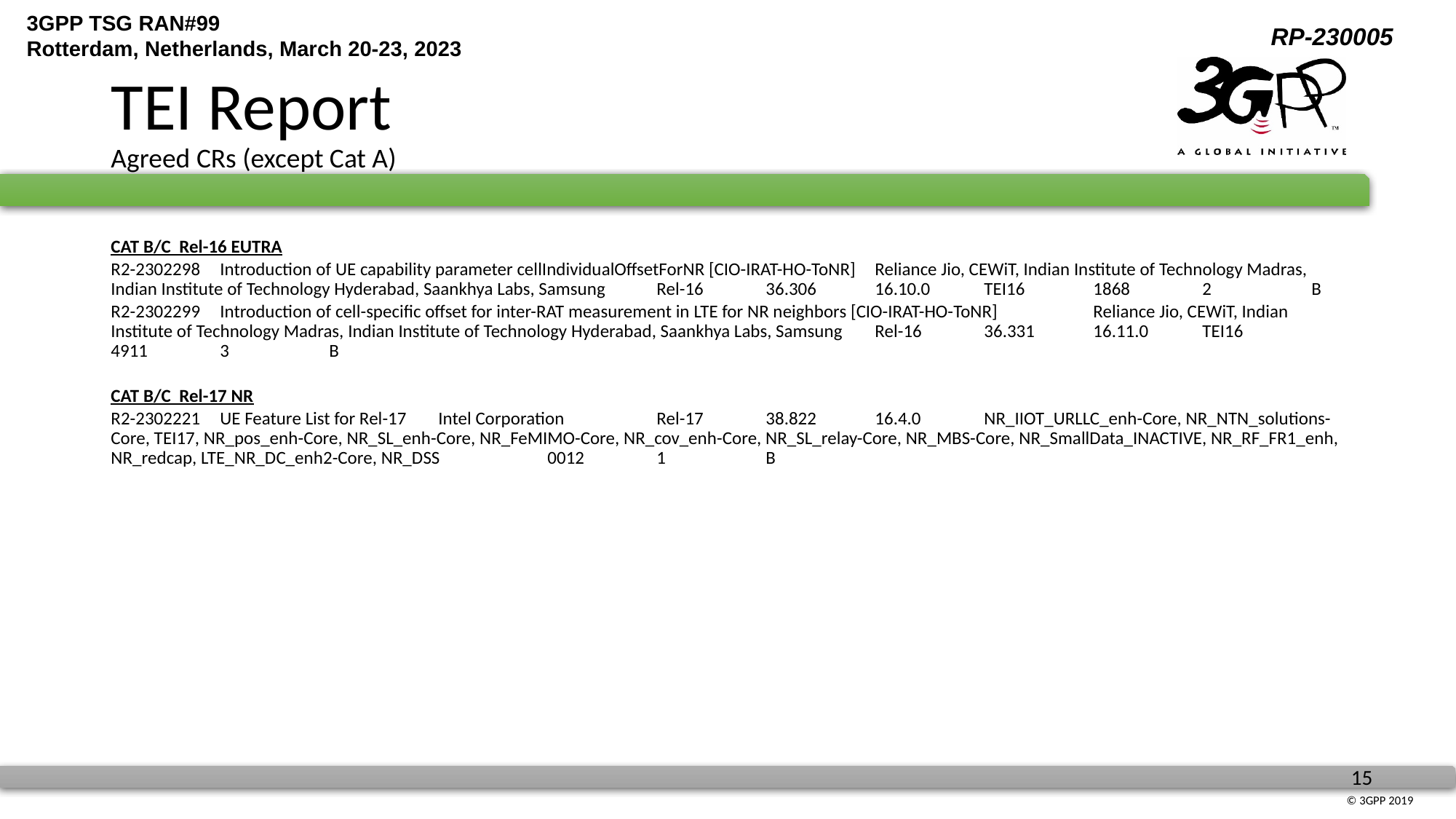

# TEI Report Agreed CRs (except Cat A)
CAT B/C  Rel-16 EUTRA
R2-2302298	Introduction of UE capability parameter cellIndividualOffsetForNR [CIO-IRAT-HO-ToNR]	Reliance Jio, CEWiT, Indian Institute of Technology Madras, Indian Institute of Technology Hyderabad, Saankhya Labs, Samsung	Rel-16	36.306	16.10.0	TEI16	1868	2	B
R2-2302299	Introduction of cell-specific offset for inter-RAT measurement in LTE for NR neighbors [CIO-IRAT-HO-ToNR]	Reliance Jio, CEWiT, Indian Institute of Technology Madras, Indian Institute of Technology Hyderabad, Saankhya Labs, Samsung	Rel-16	36.331	16.11.0	TEI16	4911	3	B

CAT B/C  Rel-17 NR
R2-2302221	UE Feature List for Rel-17	Intel Corporation	Rel-17	38.822	16.4.0	NR_IIOT_URLLC_enh-Core, NR_NTN_solutions-Core, TEI17, NR_pos_enh-Core, NR_SL_enh-Core, NR_FeMIMO-Core, NR_cov_enh-Core, NR_SL_relay-Core, NR_MBS-Core, NR_SmallData_INACTIVE, NR_RF_FR1_enh, NR_redcap, LTE_NR_DC_enh2-Core, NR_DSS	0012	1	B